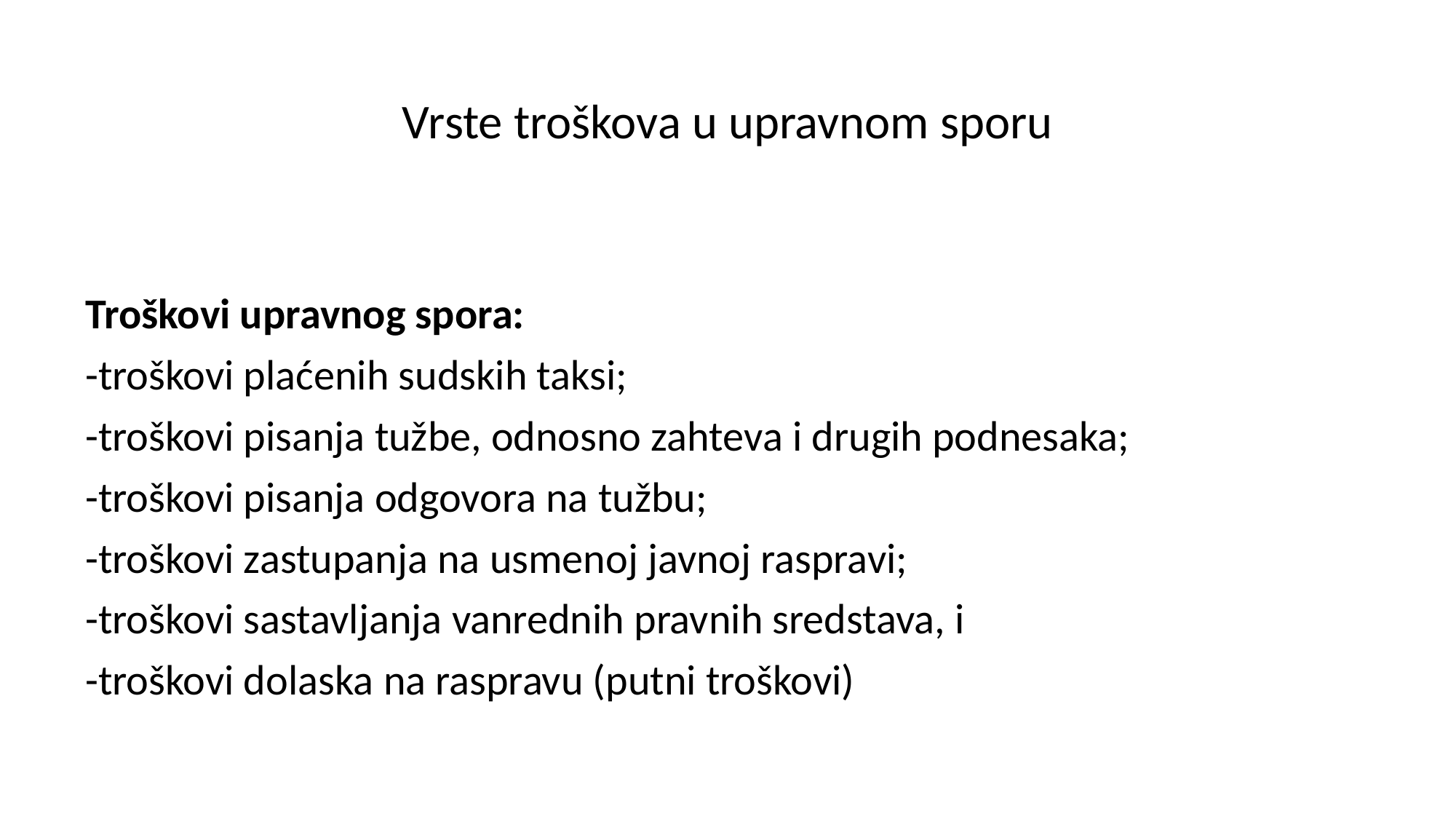

# Vrste troškova u upravnom sporu

Troškovi upravnog spora:
-troškovi plaćenih sudskih taksi;
-troškovi pisanja tužbe, odnosno zahteva i drugih podnesaka;
-troškovi pisanja odgovora na tužbu;
-troškovi zastupanja na usmenoj javnoj raspravi;
-troškovi sastavljanja vanrednih pravnih sredstava, i
-troškovi dolaska na raspravu (putni troškovi)